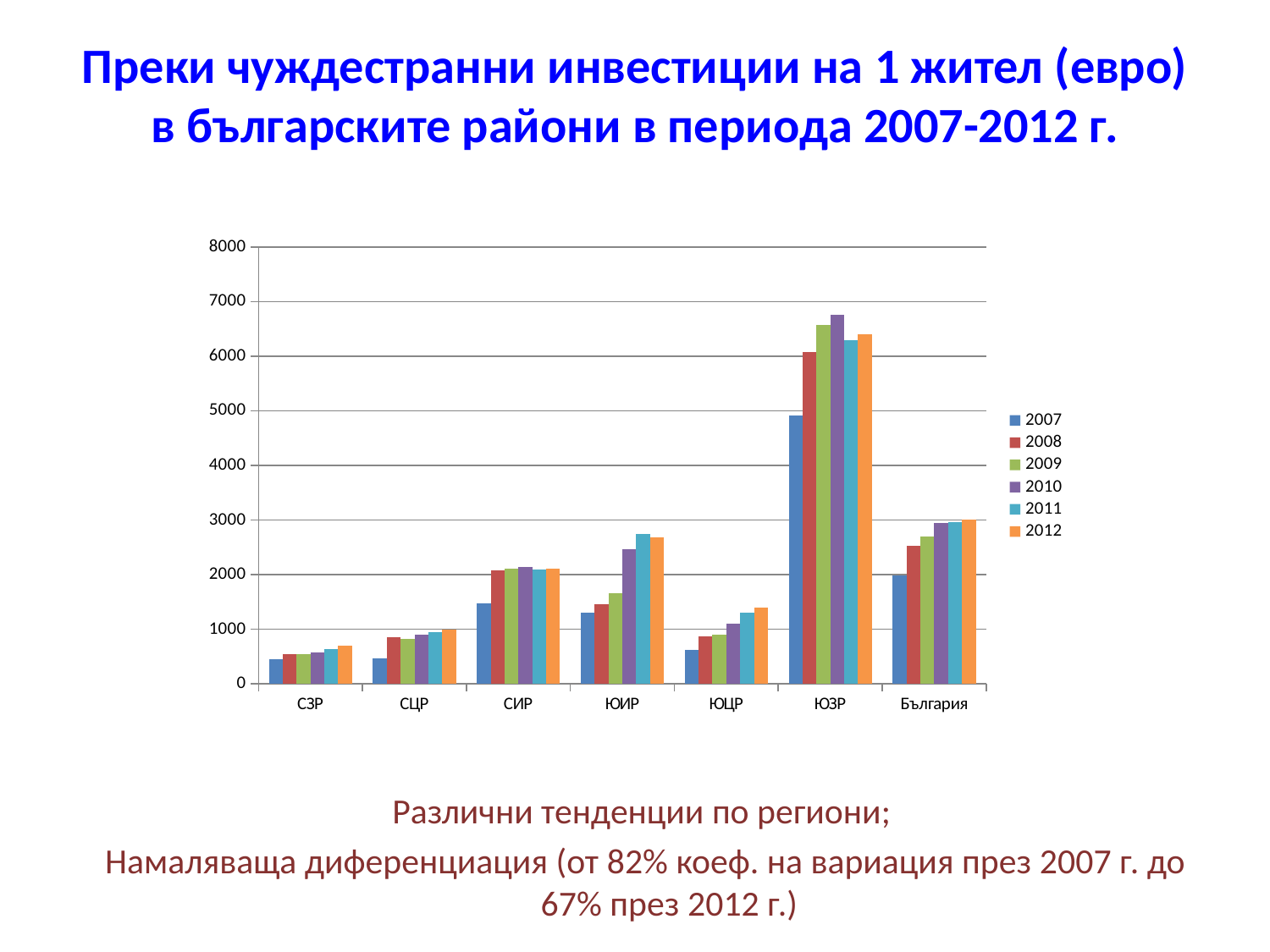

# Преки чуждестранни инвестиции на 1 жител (евро) в българските райони в периода 2007-2012 г.

### Chart

| Category | 2007 | 2008 | 2009 | 2010 | 2011 | 2012 |
|---|---|---|---|---|---|---|
| СЗР | 457.91 | 546.87 | 549.09 | 577.44 | 644.39 | 696.2 |
| СЦР | 469.22 | 862.49 | 830.12 | 904.67 | 945.76 | 996.96 |
| СИР | 1471.69 | 2070.97 | 2107.24 | 2140.25 | 2098.55 | 2115.77 |
| ЮИР | 1307.49 | 1461.6 | 1663.32 | 2466.38 | 2747.12 | 2685.55 |
| ЮЦР | 625.45 | 871.67 | 898.11 | 1096.17 | 1297.5 | 1390.44 |
| ЮЗР | 4920.61 | 6077.19 | 6566.98 | 6763.72 | 6298.65 | 6397.43 |
| България | 1985.16 | 2522.17 | 2702.59 | 2946.68 | 2954.04 | 3014.35 |
Различни тенденции по региони;
Намаляваща диференциация (от 82% коеф. на вариация през 2007 г. до 67% през 2012 г.)